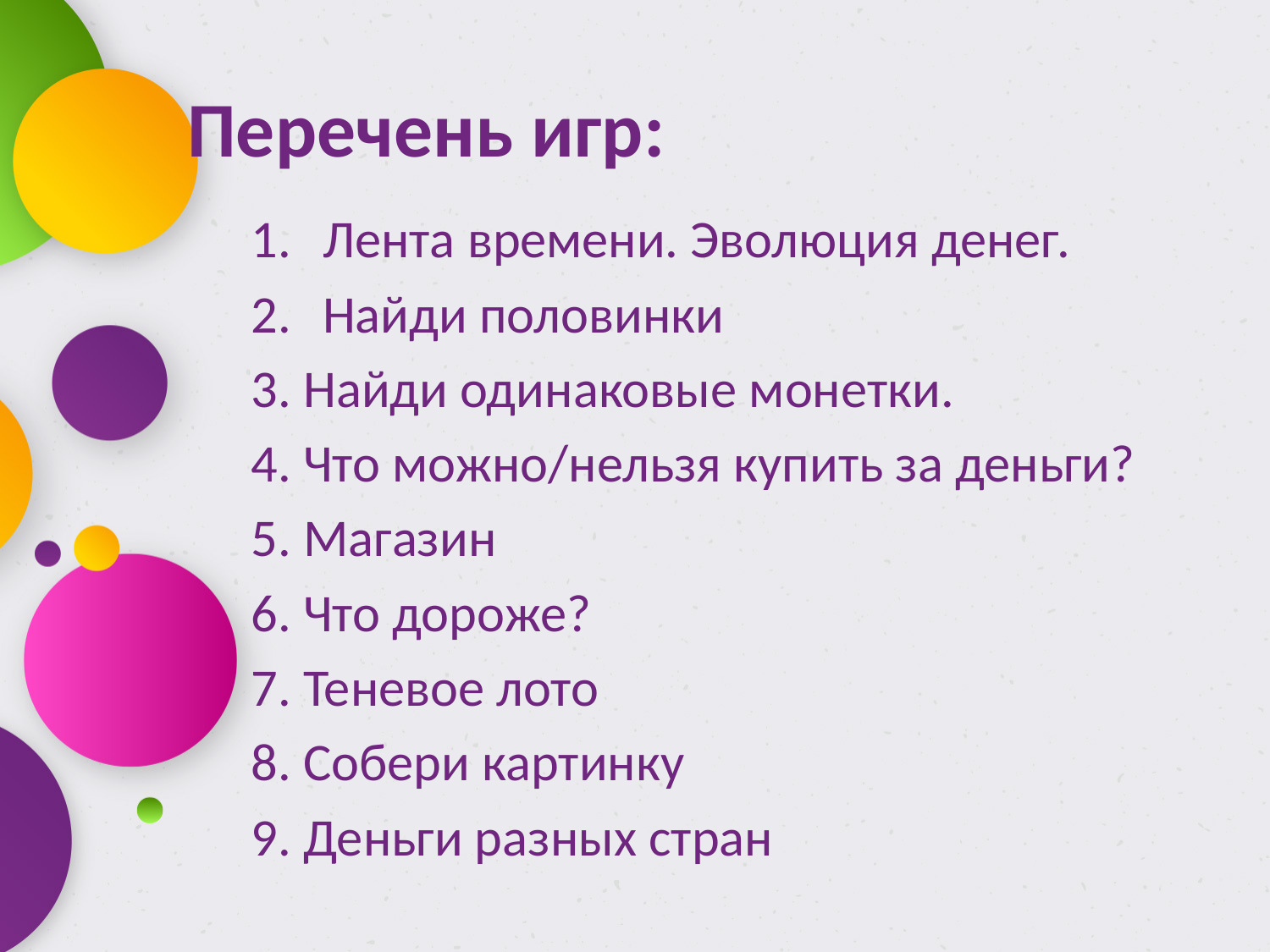

# Перечень игр:
Лента времени. Эволюция денег.
Найди половинки
3. Найди одинаковые монетки.
4. Что можно/нельзя купить за деньги?
5. Магазин
6. Что дороже?
7. Теневое лото
8. Собери картинку
9. Деньги разных стран